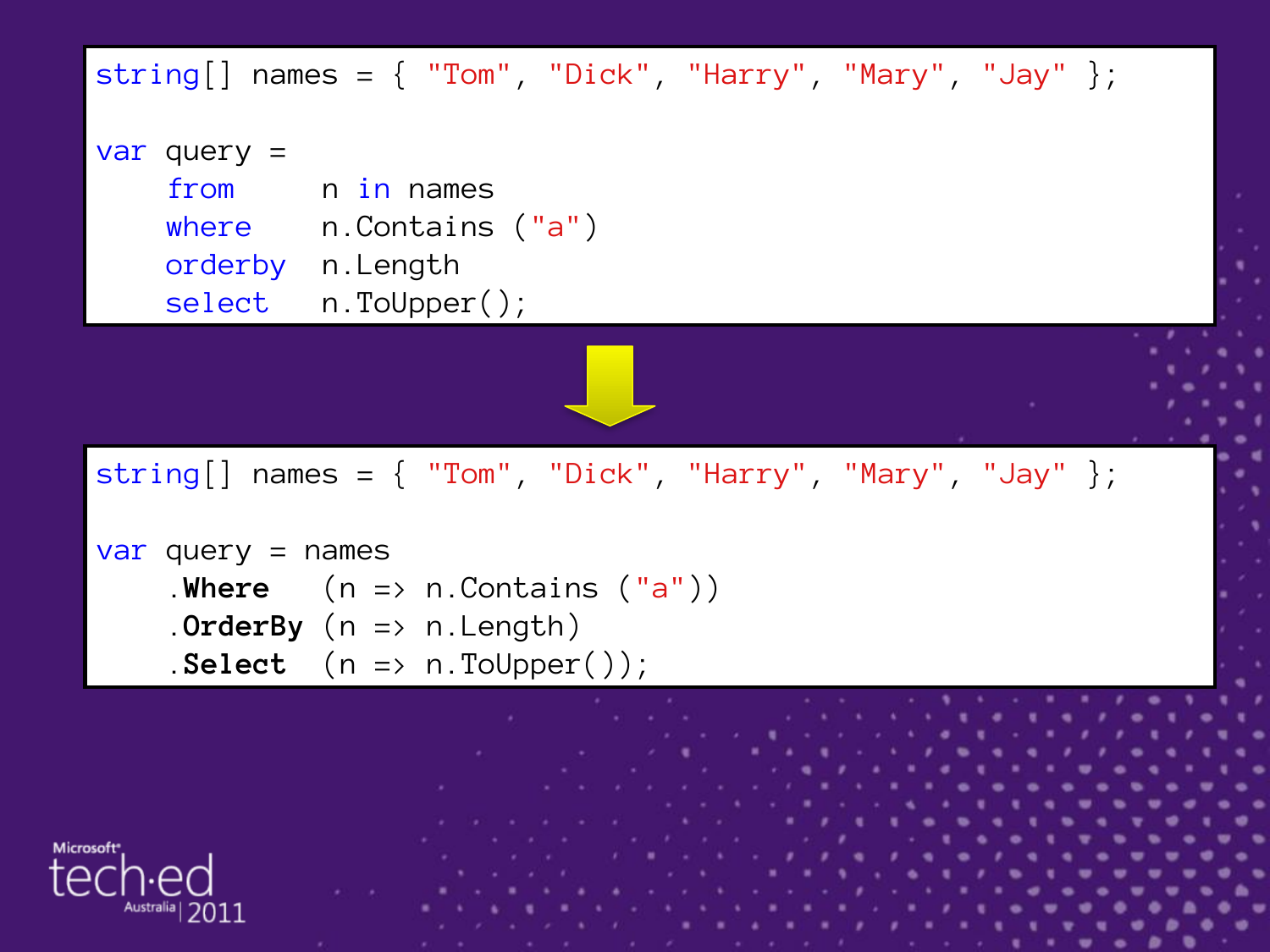

string[] names = { "Tom", "Dick", "Harry", "Mary", "Jay" };
var query =
    from     n in names
    where    n.Contains ("a")
    orderby  n.Length
    select   n.ToUpper();

string[] names = { "Tom", "Dick", "Harry", "Mary", "Jay" };
var query = names
    .Where   (n => n.Contains ("a"))
    .OrderBy (n => n.Length)
    .Select  (n => n.ToUpper());